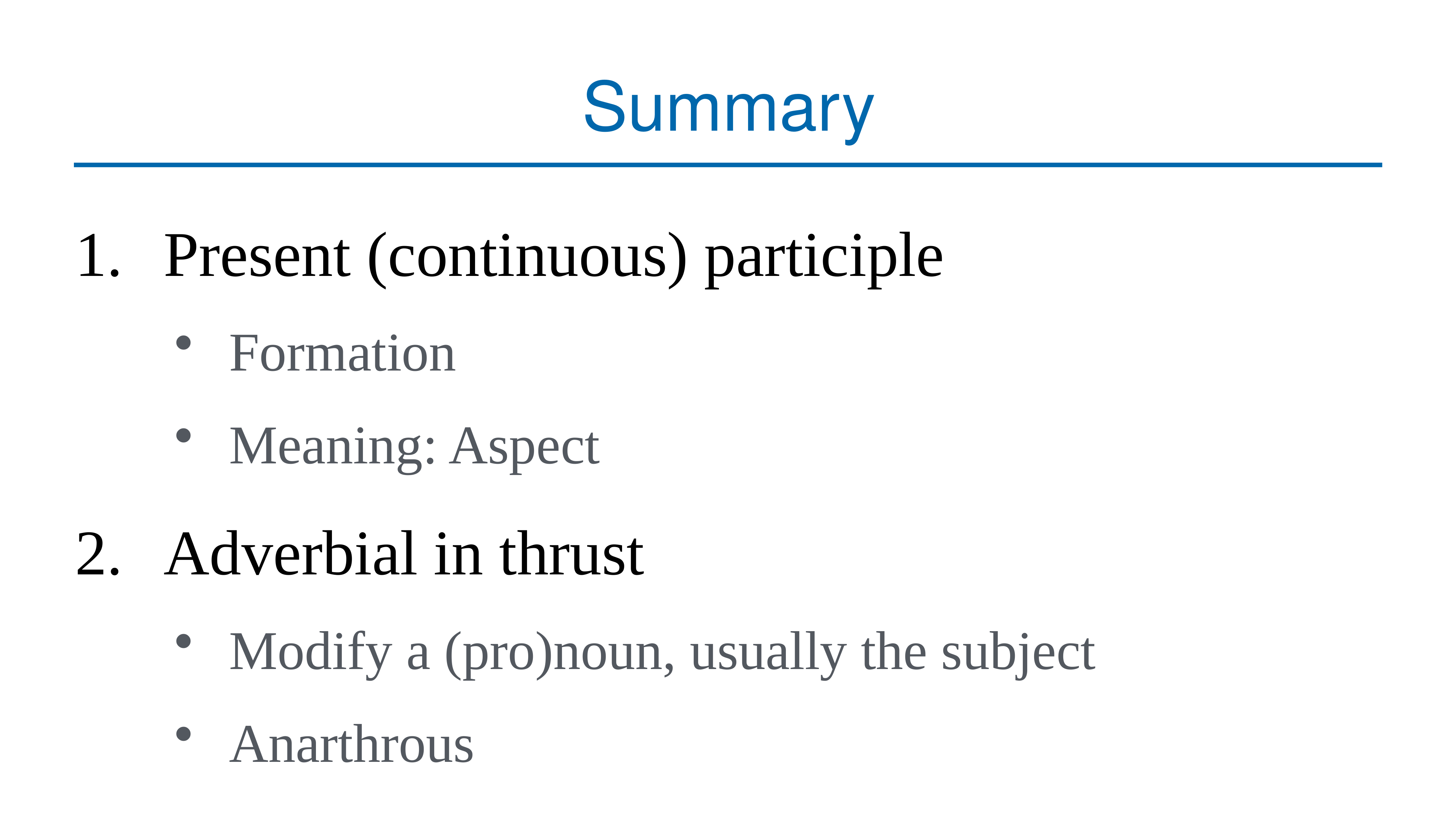

# Summary
Present (continuous) participle
Formation
Meaning: Aspect
Adverbial in thrust
Modify a (pro)noun, usually the subject
Anarthrous